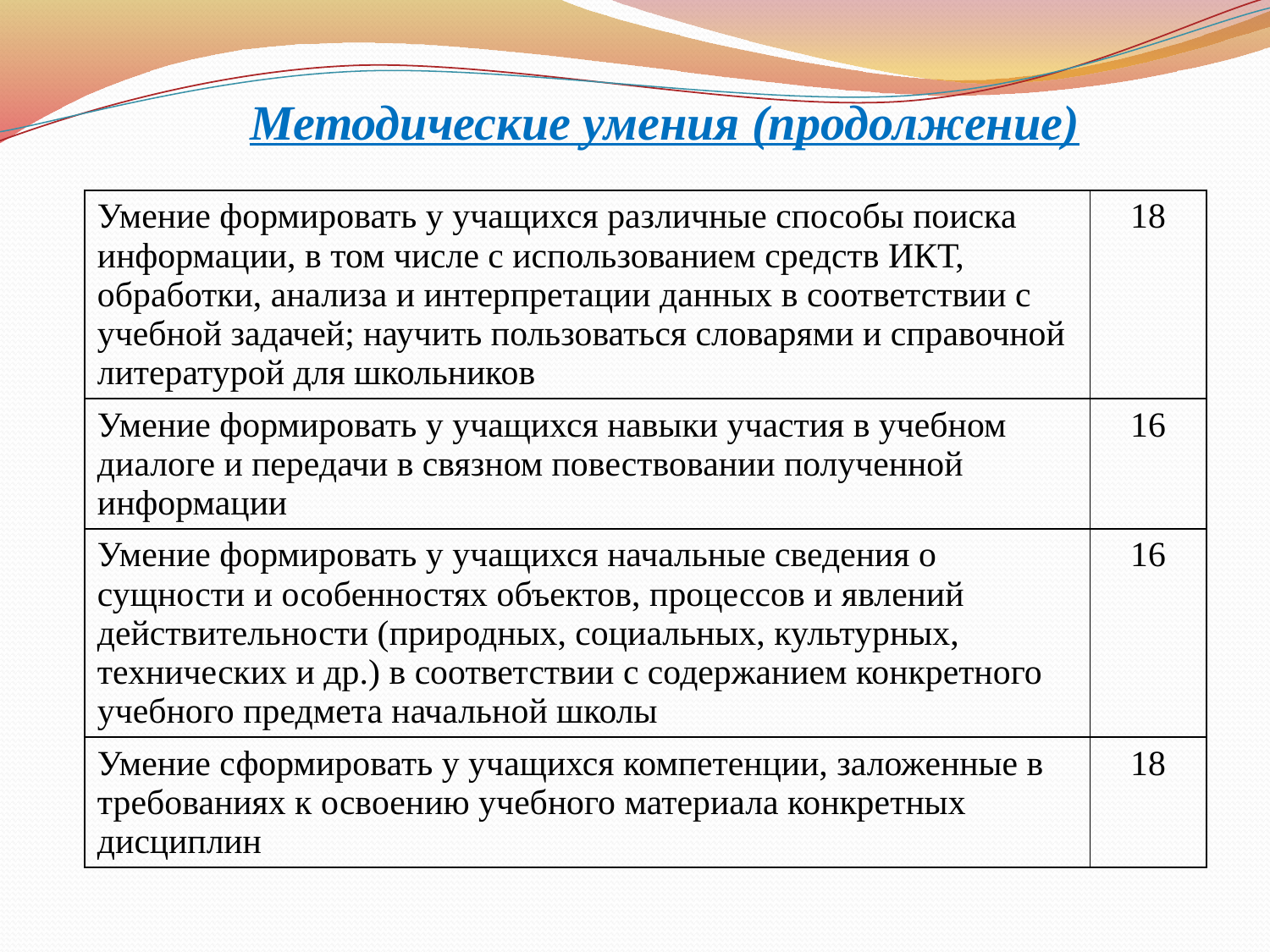

Методические умения (продолжение)
| Умение формировать у учащихся различные способы поиска информации, в том числе с использованием средств ИКТ, обработки, анализа и интерпретации данных в соответствии с учебной задачей; научить пользоваться словарями и справочной литературой для школьников | 18 |
| --- | --- |
| Умение формировать у учащихся навыки участия в учебном диалоге и передачи в связном повествовании полученной информации | 16 |
| Умение формировать у учащихся начальные сведения о сущности и особенностях объектов, процессов и явлений действительности (природных, социальных, культурных, технических и др.) в соответствии с содержанием конкретного учебного предмета начальной школы | 16 |
| Умение сформировать у учащихся компетенции, заложенные в требованиях к освоению учебного материала конкретных дисциплин | 18 |